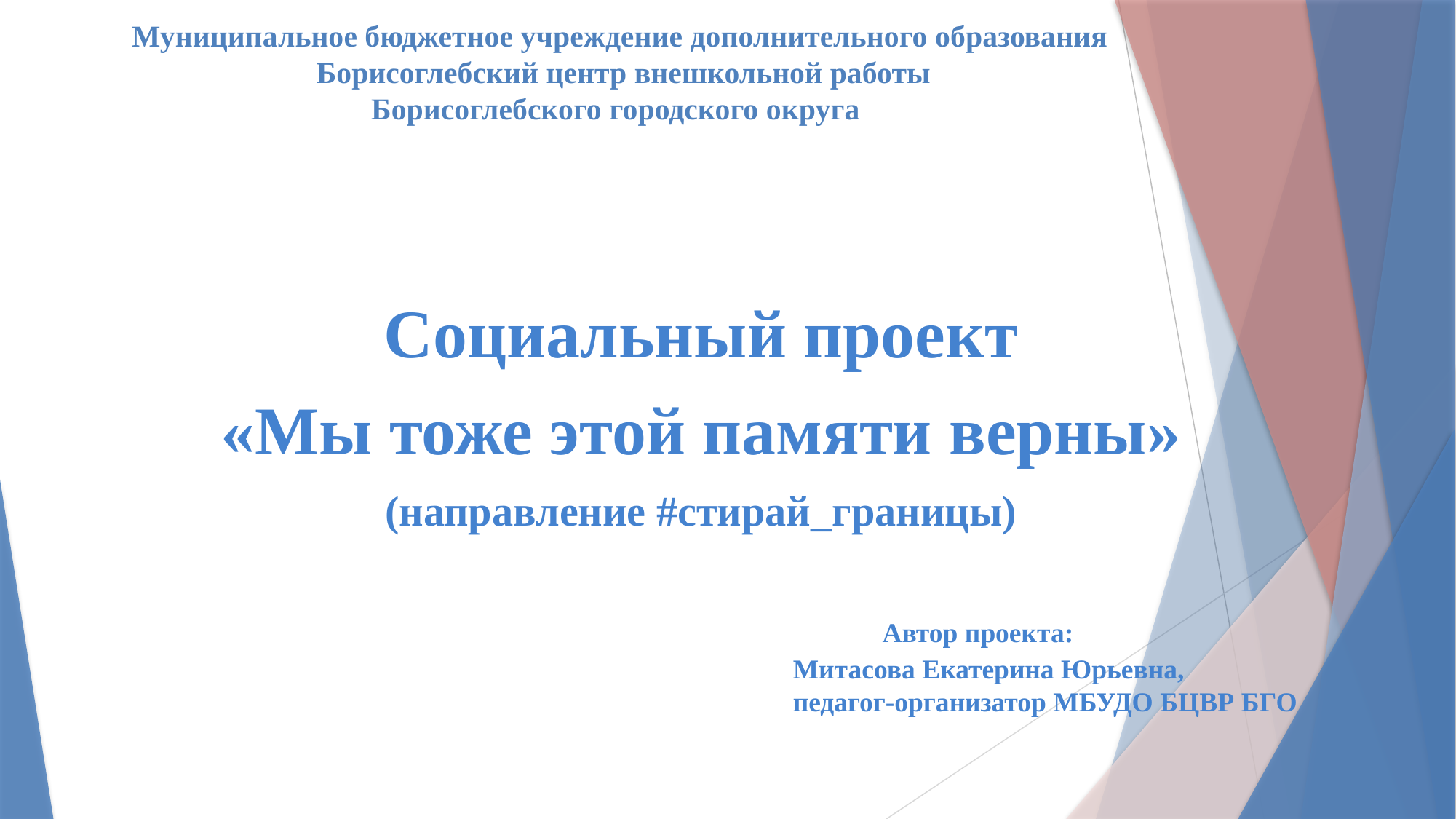

# Муниципальное бюджетное учреждение дополнительного образования Борисоглебский центр внешкольной работы Борисоглебского городского округа

Социальный проект
 «Мы тоже этой памяти верны»
(направление #стирай_границы)

                                                                          Автор проекта:
                                                                                                    Митасова Екатерина Юрьевна,
                                                                                                    педагог-организатор МБУДО БЦВР БГО